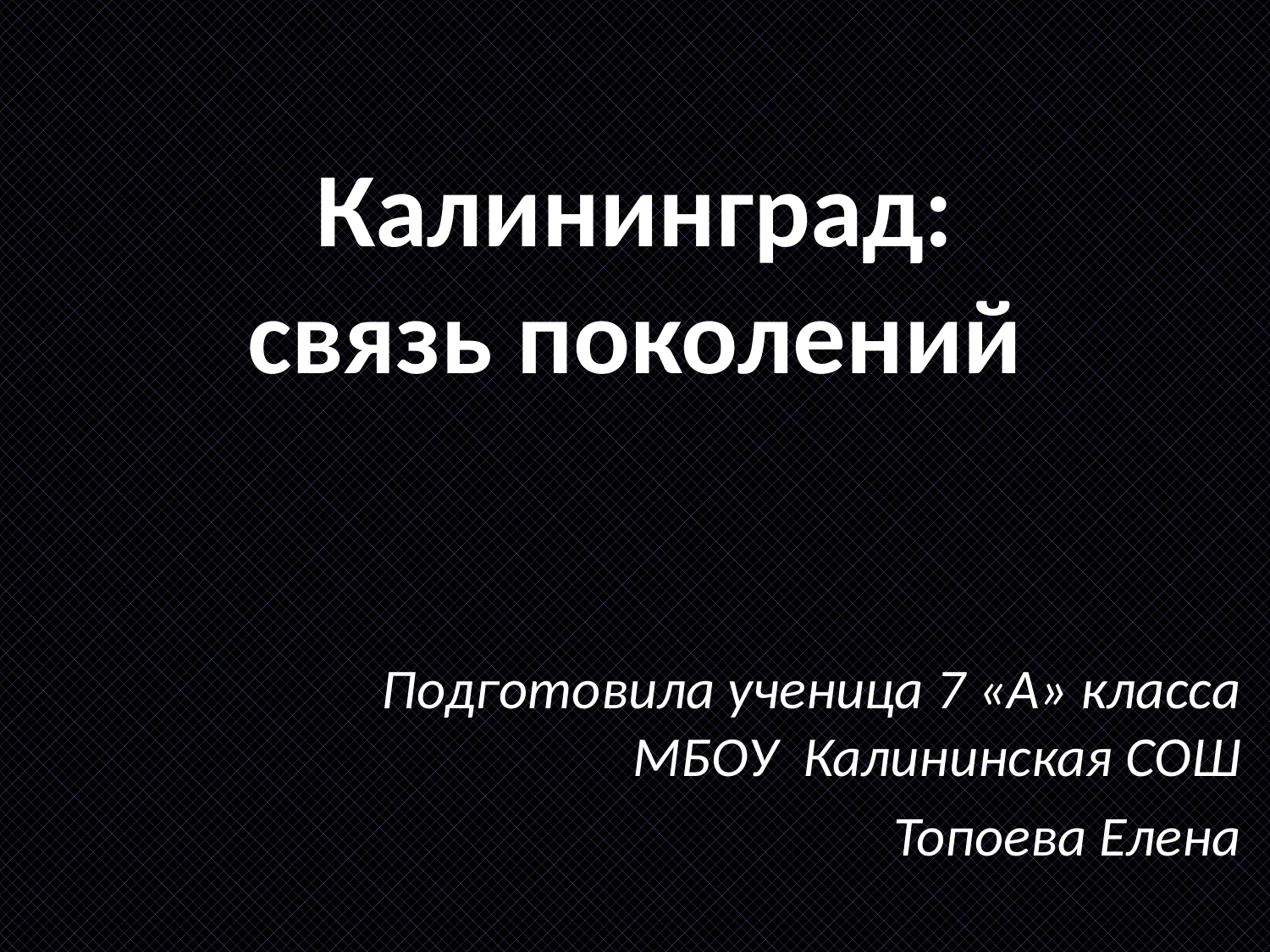

# Калининград: связь поколений
Подготовила ученица 7 «А» класса МБОУ  Калининская СОШ
Топоева Елена